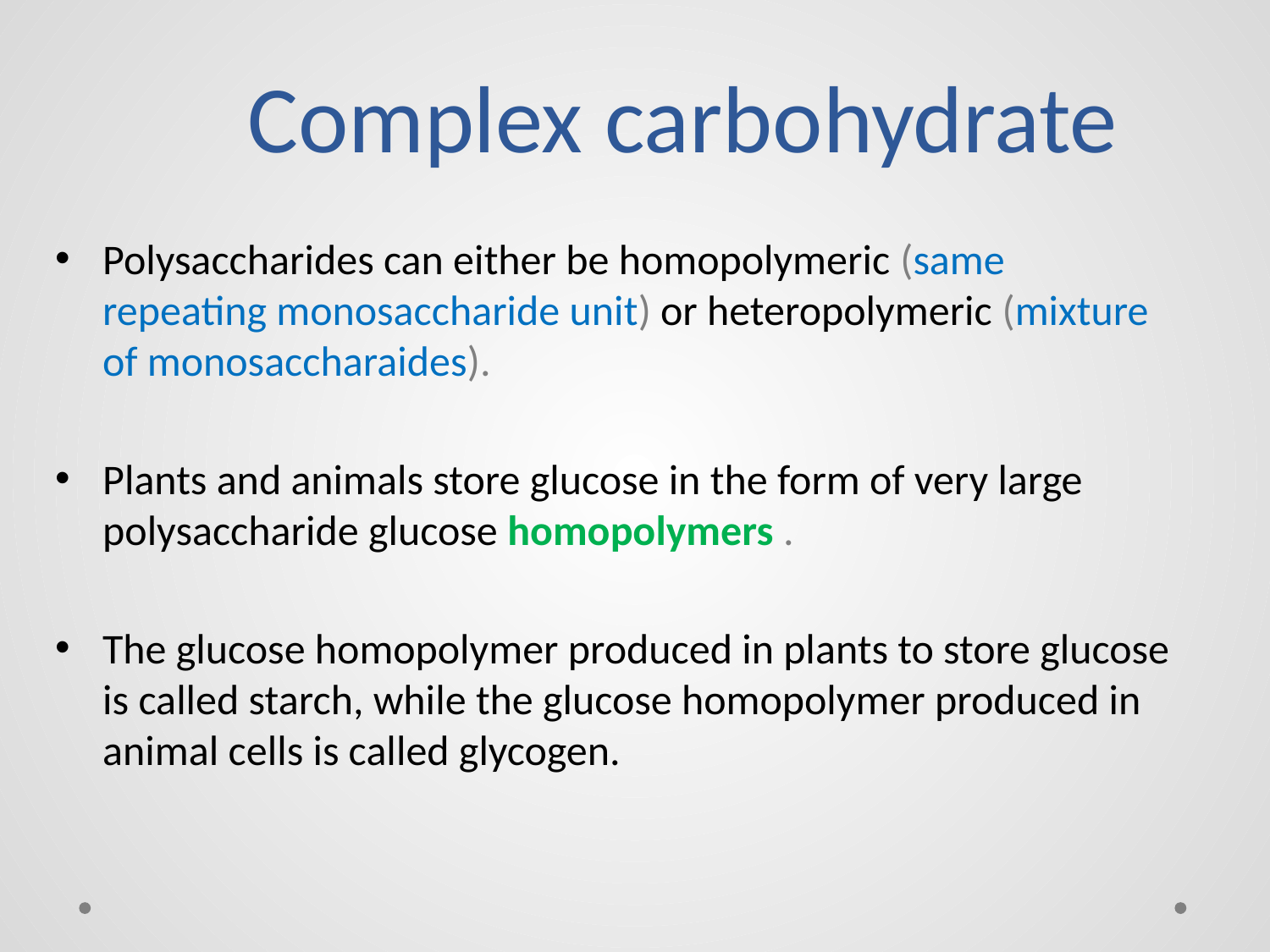

Polysaccharides can either be homopolymeric (same repeating monosaccharide unit) or heteropolymeric (mixture of monosaccharaides).

Plants and animals store glucose in the form of very large polysaccharide glucose homopolymers .

The glucose homopolymer produced in plants to store glucose is called starch, while the glucose homopolymer produced in animal cells is called glycogen.

Complex carbohydrate